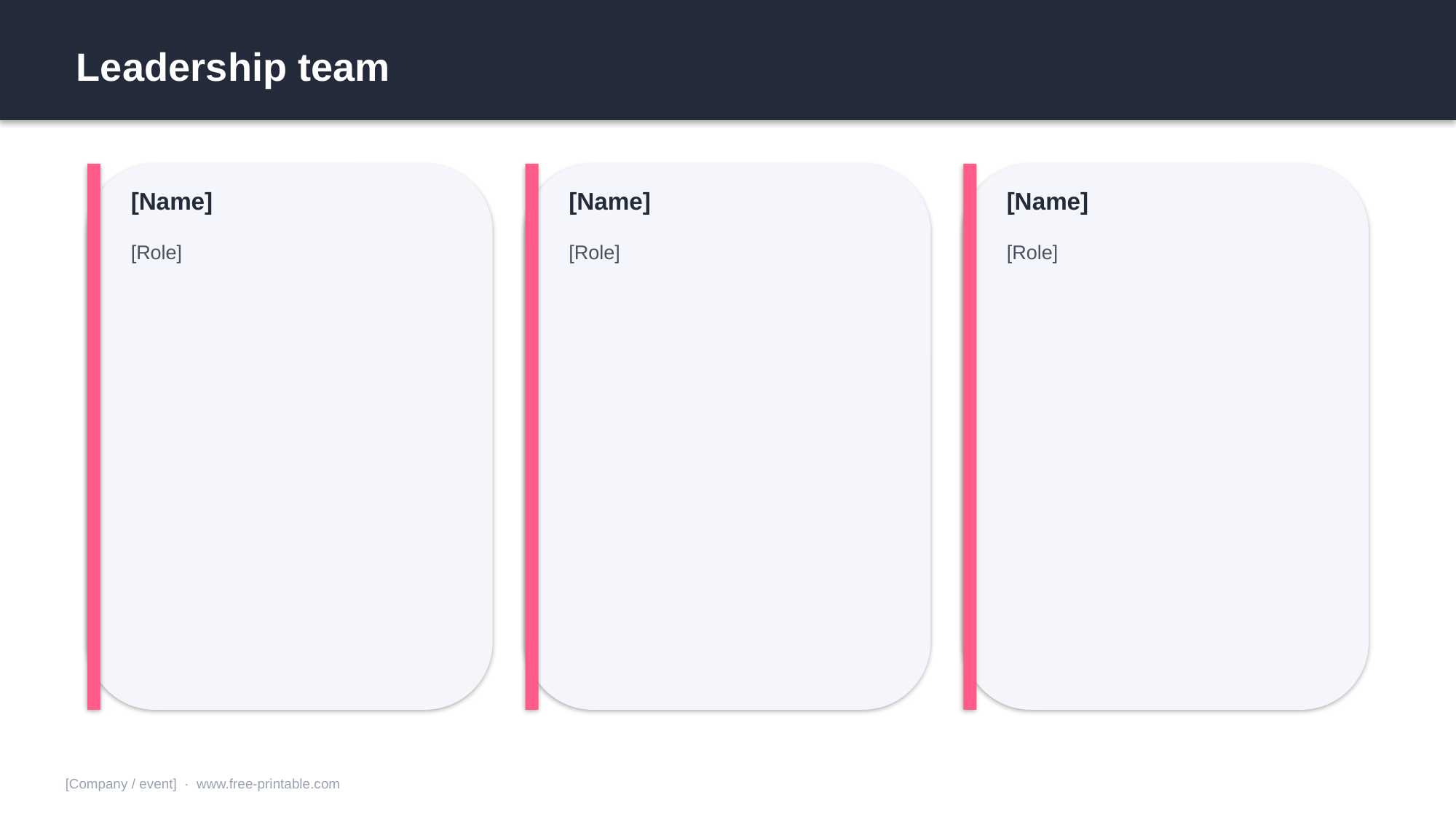

Leadership team

[Name]
[Name]
[Name]
[Role]
[Role]
[Role]
[Company / event]  ·  www.free-printable.com